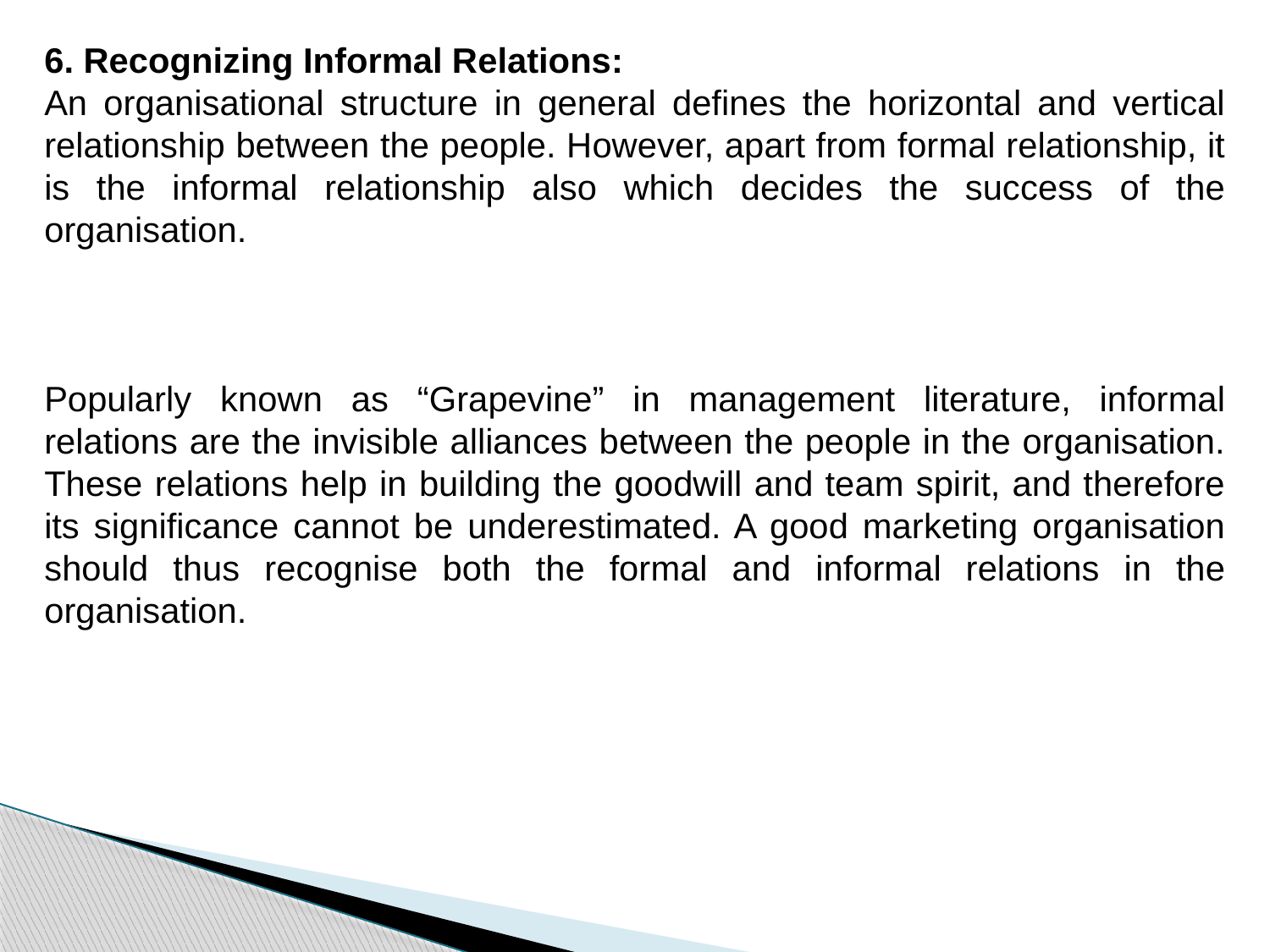

6. Recognizing Informal Relations:
An organisational structure in general defines the horizontal and vertical relationship between the people. However, apart from formal relationship, it is the informal relationship also which decides the success of the organisation.

Popu­larly known as “Grapevine” in management literature, informal relations are the invisible alliances between the people in the organisation. These relations help in building the goodwill and team spirit, and therefore its significance cannot be underestimated. A good marketing organisation should thus recognise both the formal and informal relations in the organisation.